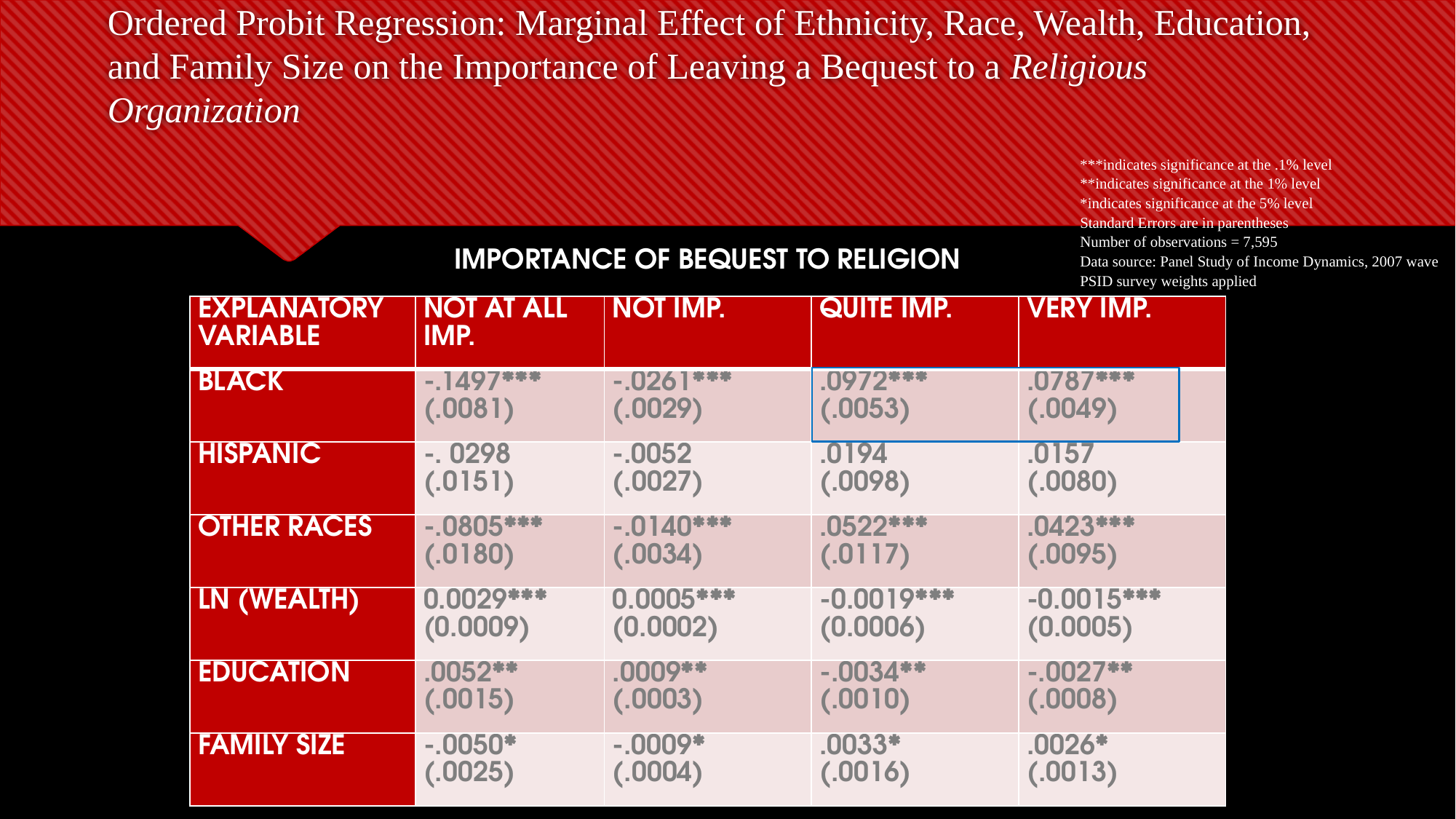

# Ordered Probit Regression: Marginal Effect of Ethnicity, Race, Wealth, Education, and Family Size on the Importance of Leaving a Bequest to a Religious Organization
***indicates significance at the .1% level
**indicates significance at the 1% level
*indicates significance at the 5% level
Standard Errors are in parentheses
Number of observations = 7,595
Data source: Panel Study of Income Dynamics, 2007 wave
PSID survey weights applied
IMPORTANCE OF BEQUEST TO RELIGION
| Explanatory Variable | Not at all Imp. | Not Imp. | Quite Imp. | Very Imp. |
| --- | --- | --- | --- | --- |
| Black | -.1497\*\*\* (.0081) | -.0261\*\*\* (.0029) | .0972\*\*\* (.0053) | .0787\*\*\* (.0049) |
| Hispanic | -. 0298 (.0151) | -.0052 (.0027) | .0194 (.0098) | .0157 (.0080) |
| Other Races | -.0805\*\*\* (.0180) | -.0140\*\*\* (.0034) | .0522\*\*\* (.0117) | .0423\*\*\* (.0095) |
| Ln (Wealth) | 0.0029\*\*\* (0.0009) | 0.0005\*\*\* (0.0002) | -0.0019\*\*\* (0.0006) | -0.0015\*\*\* (0.0005) |
| Education | .0052\*\* (.0015) | .0009\*\* (.0003) | -.0034\*\* (.0010) | -.0027\*\* (.0008) |
| FAMILY SIZE | -.0050\* (.0025) | -.0009\* (.0004) | .0033\* (.0016) | .0026\* (.0013) |